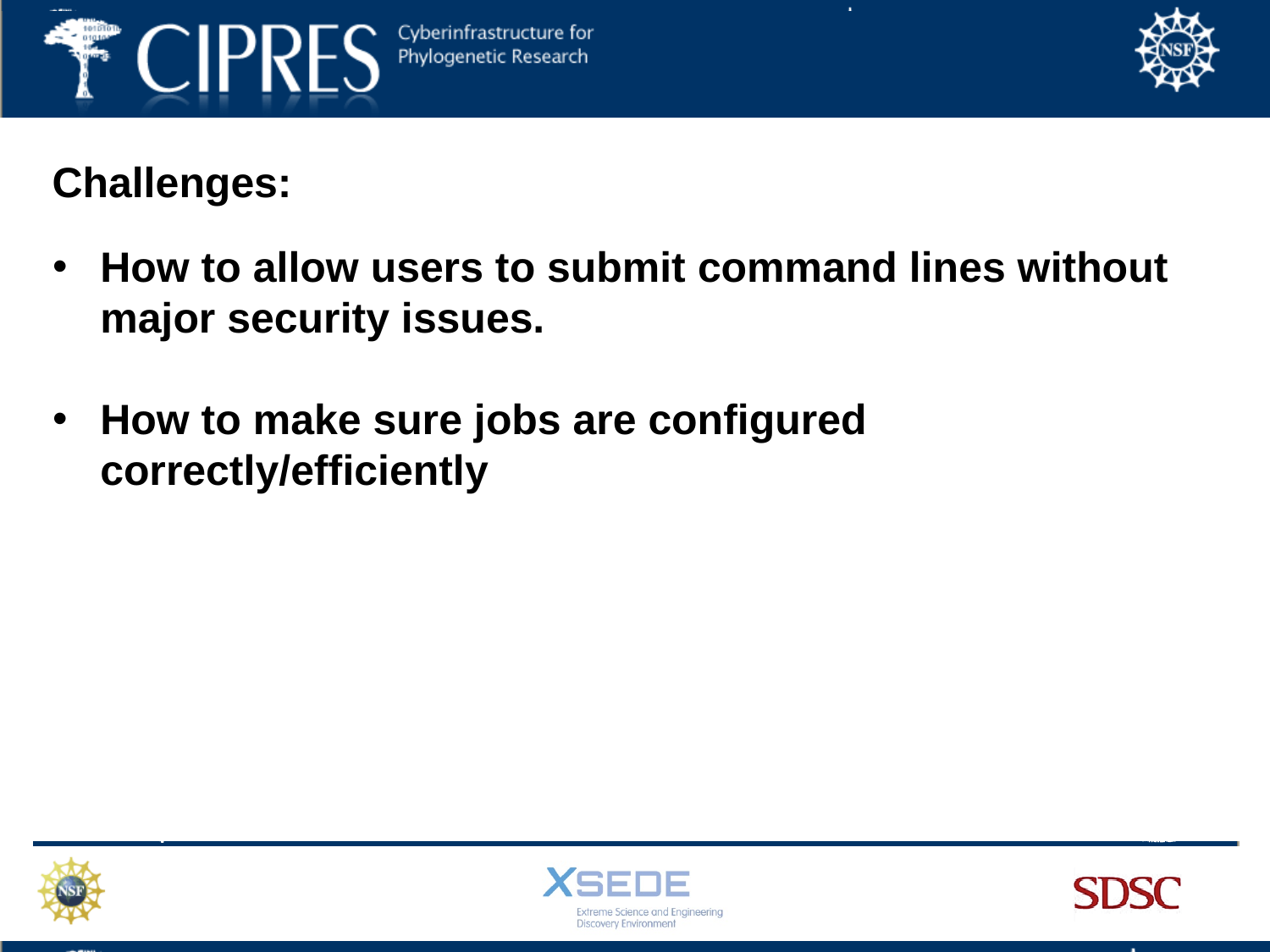

Challenges:
How to allow users to submit command lines without major security issues.

How to make sure jobs are configured correctly/efficiently